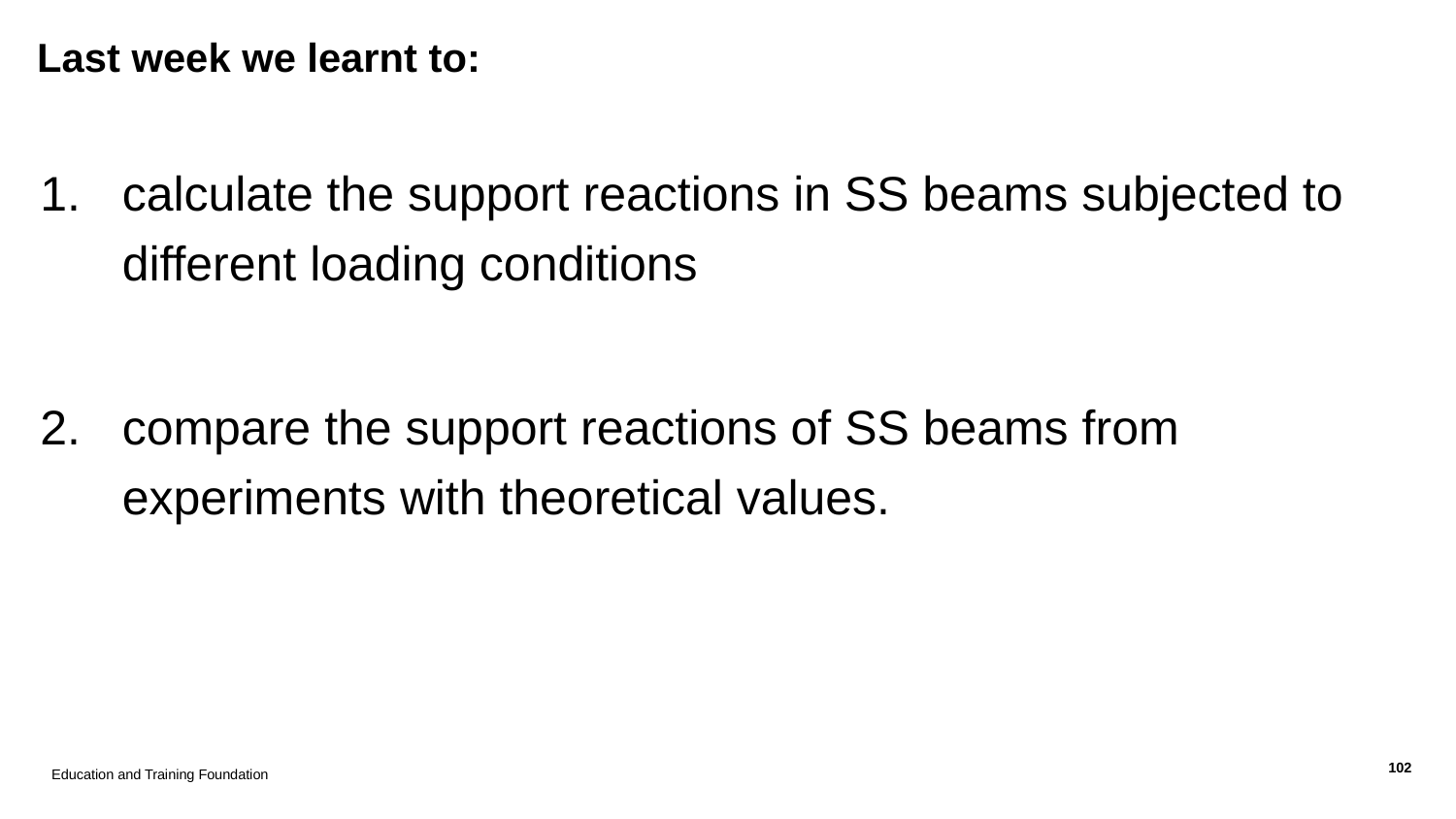

# Last week we learnt to:
calculate the support reactions in SS beams subjected to different loading conditions

compare the support reactions of SS beams from experiments with theoretical values.​

Education and Training Foundation
102